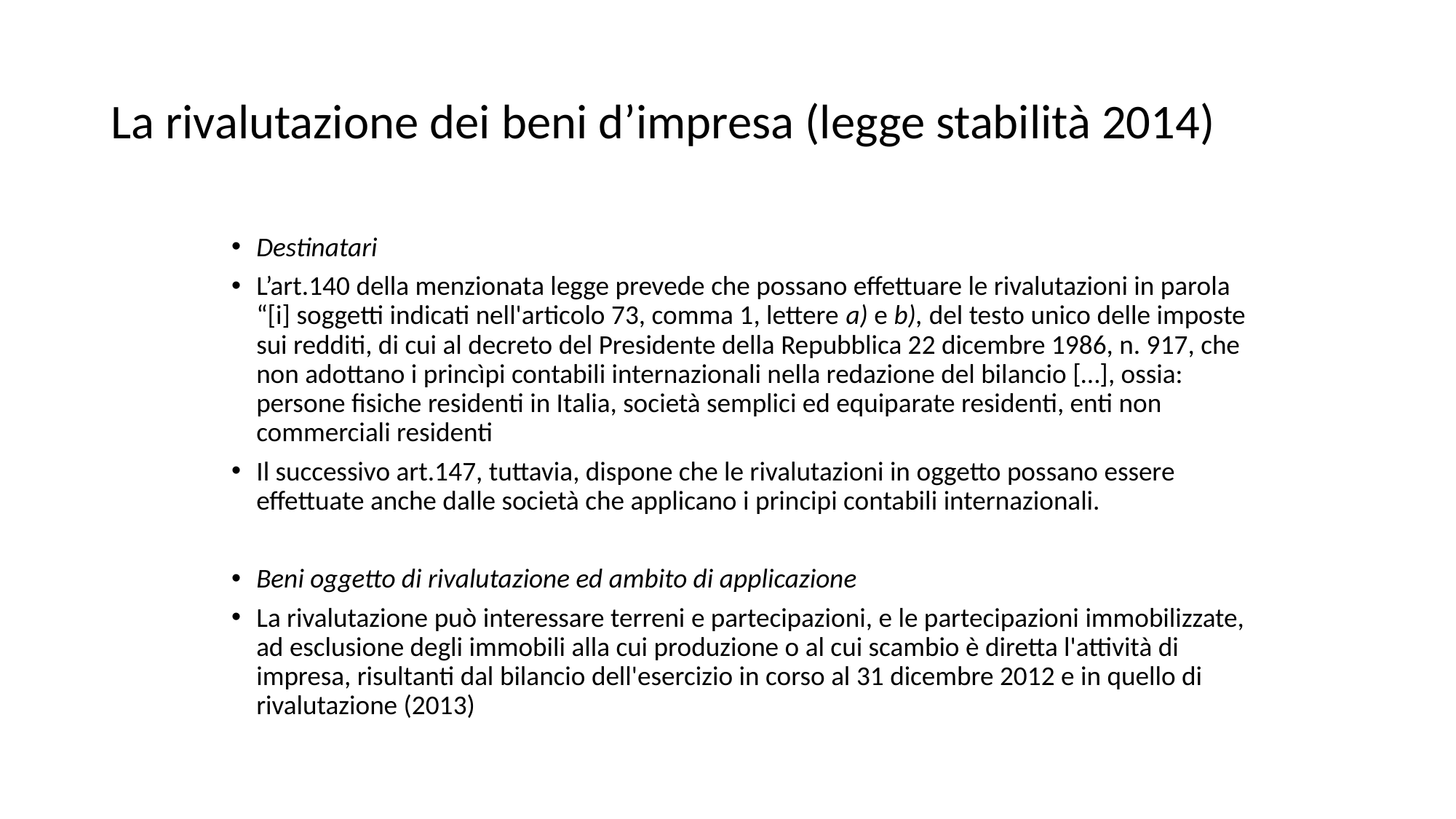

# La rivalutazione dei beni d’impresa (legge stabilità 2014)
Destinatari
L’art.140 della menzionata legge prevede che possano effettuare le rivalutazioni in parola “[i] soggetti indicati nell'articolo 73, comma 1, lettere a) e b), del testo unico delle imposte sui redditi, di cui al decreto del Presidente della Repubblica 22 dicembre 1986, n. 917, che non adottano i princìpi contabili internazionali nella redazione del bilancio […], ossia: persone fisiche residenti in Italia, società semplici ed equiparate residenti, enti non commerciali residenti
Il successivo art.147, tuttavia, dispone che le rivalutazioni in oggetto possano essere effettuate anche dalle società che applicano i principi contabili internazionali.

Beni oggetto di rivalutazione ed ambito di applicazione
La rivalutazione può interessare terreni e partecipazioni, e le partecipazioni immobilizzate, ad esclusione degli immobili alla cui produzione o al cui scambio è diretta l'attività di impresa, risultanti dal bilancio dell'esercizio in corso al 31 dicembre 2012 e in quello di rivalutazione (2013)